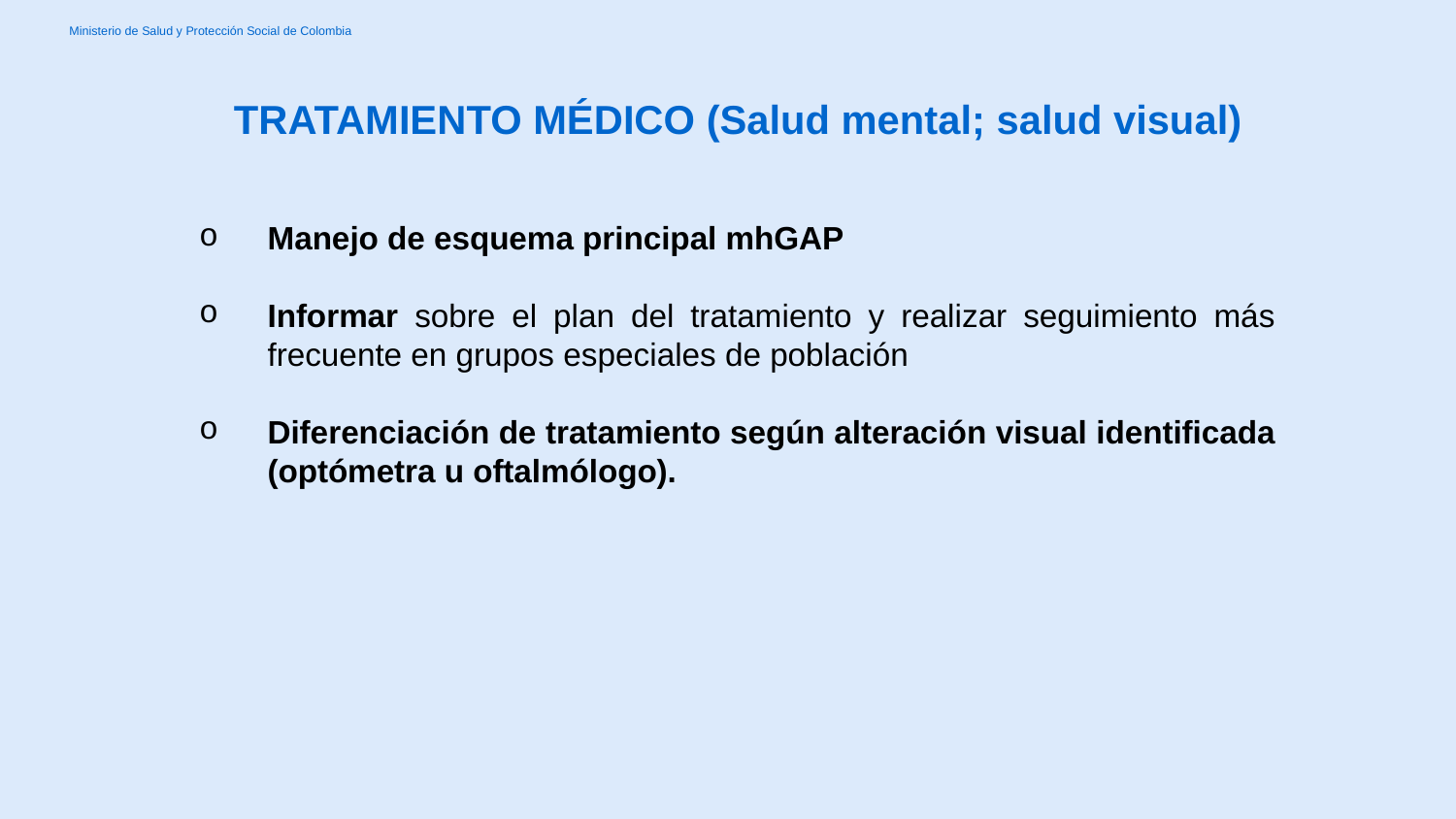

TRATAMIENTO MÉDICO (Salud mental; salud visual)
Manejo de esquema principal mhGAP

Informar sobre el plan del tratamiento y realizar seguimiento más frecuente en grupos especiales de población

Diferenciación de tratamiento según alteración visual identificada (optómetra u oftalmólogo).